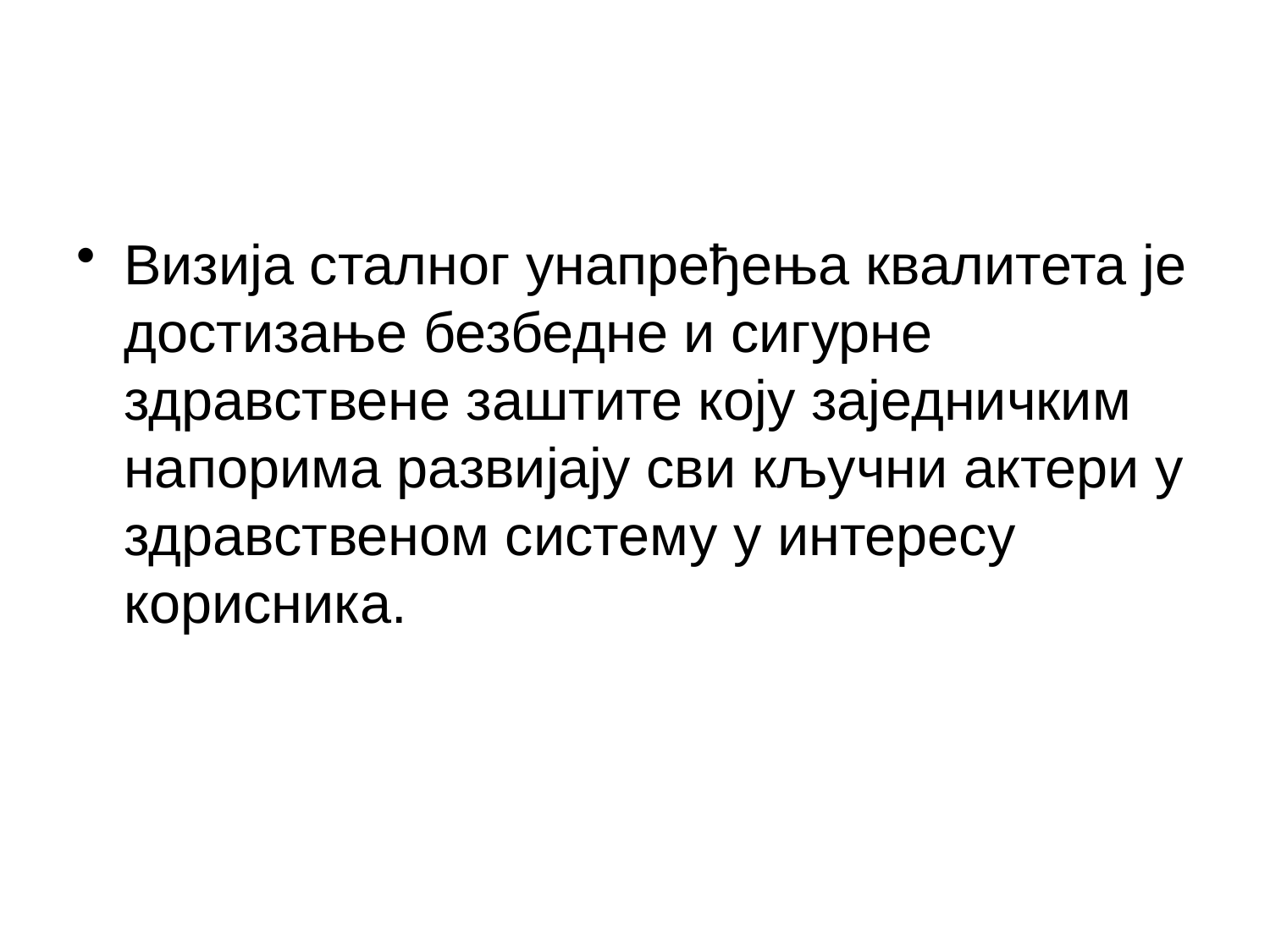

Визија сталног унапређења квалитета је достизање безбедне и сигурне здравствене заштите коју заједничким напорима развијају сви кључни актери у здравственом систему у интересу корисника.